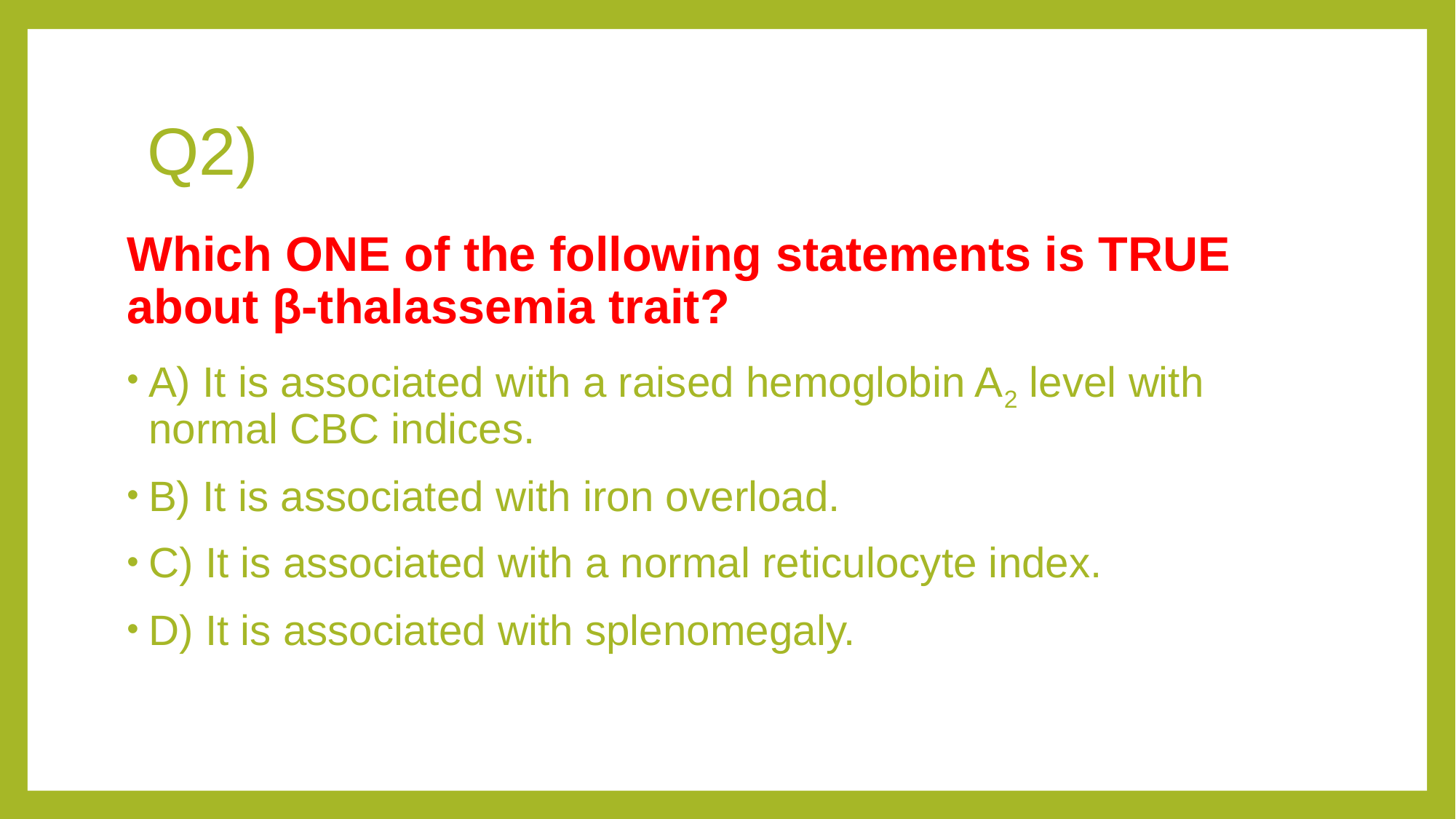

# Q2)
Which ONE of the following statements is TRUE about β-thalassemia trait?
A) It is associated with a raised hemoglobin A2 level with normal CBC indices.
B) It is associated with iron overload.
C) It is associated with a normal reticulocyte index.
D) It is associated with splenomegaly.